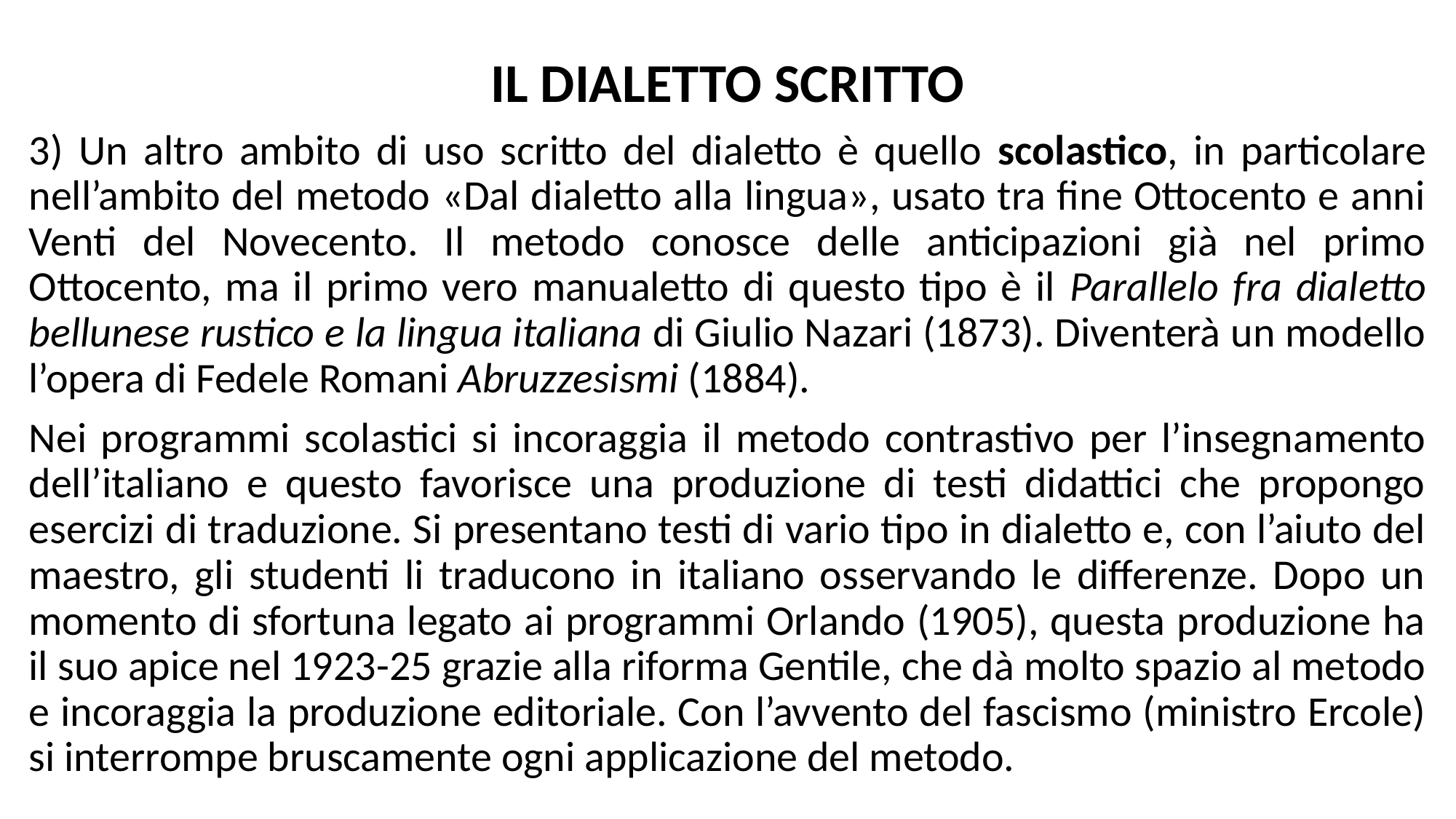

# IL DIALETTO SCRITTO
3) Un altro ambito di uso scritto del dialetto è quello scolastico, in particolare nell’ambito del metodo «Dal dialetto alla lingua», usato tra fine Ottocento e anni Venti del Novecento. Il metodo conosce delle anticipazioni già nel primo Ottocento, ma il primo vero manualetto di questo tipo è il Parallelo fra dialetto bellunese rustico e la lingua italiana di Giulio Nazari (1873). Diventerà un modello l’opera di Fedele Romani Abruzzesismi (1884).
Nei programmi scolastici si incoraggia il metodo contrastivo per l’insegnamento dell’italiano e questo favorisce una produzione di testi didattici che propongo esercizi di traduzione. Si presentano testi di vario tipo in dialetto e, con l’aiuto del maestro, gli studenti li traducono in italiano osservando le differenze. Dopo un momento di sfortuna legato ai programmi Orlando (1905), questa produzione ha il suo apice nel 1923-25 grazie alla riforma Gentile, che dà molto spazio al metodo e incoraggia la produzione editoriale. Con l’avvento del fascismo (ministro Ercole) si interrompe bruscamente ogni applicazione del metodo.